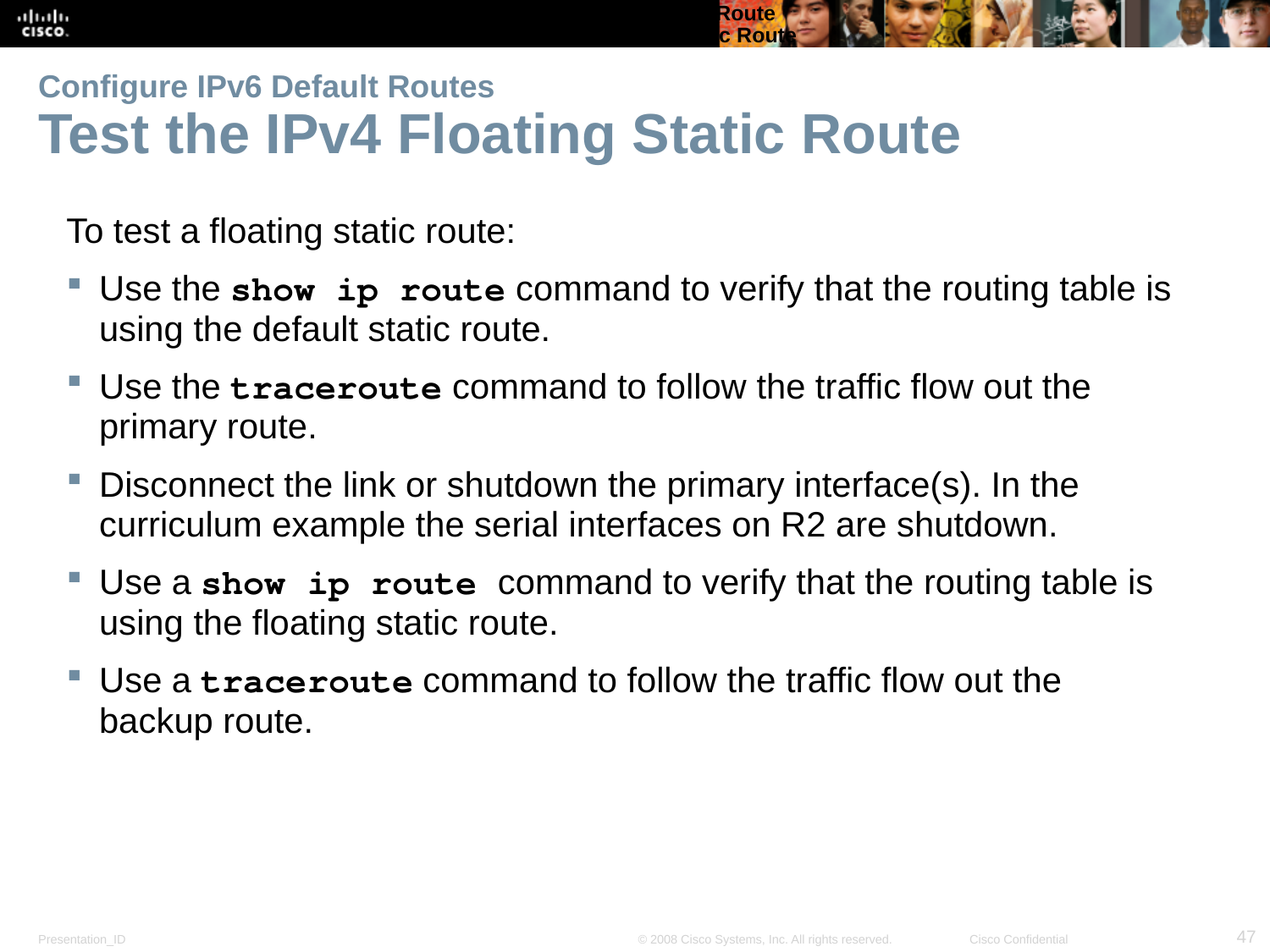

Verify a Default Static Route

Verify a Default Static Route

# Configure IPv6 Default Routes Test the IPv4 Floating Static Route
To test a floating static route:
Use the show ip route command to verify that the routing table is using the default static route.
Use the traceroute command to follow the traffic flow out the primary route.
Disconnect the link or shutdown the primary interface(s). In the curriculum example the serial interfaces on R2 are shutdown.
Use a show ip route command to verify that the routing table is using the floating static route.
Use a traceroute command to follow the traffic flow out the backup route.